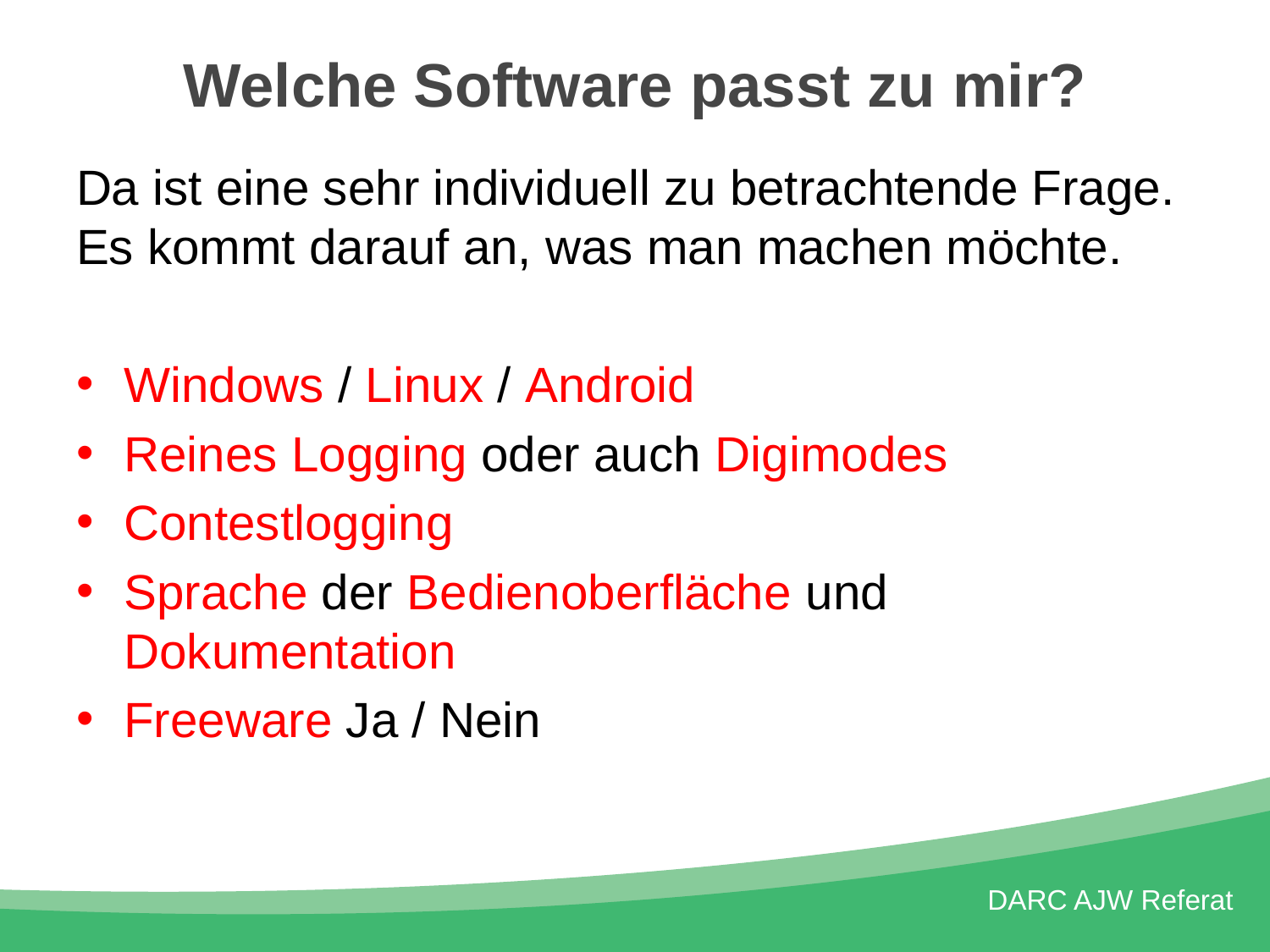

# Welche Software passt zu mir?
Da ist eine sehr individuell zu betrachtende Frage. Es kommt darauf an, was man machen möchte.

Windows / Linux / Android
Reines Logging oder auch Digimodes
Contestlogging
Sprache der Bedienoberfläche und Dokumentation
Freeware Ja / Nein